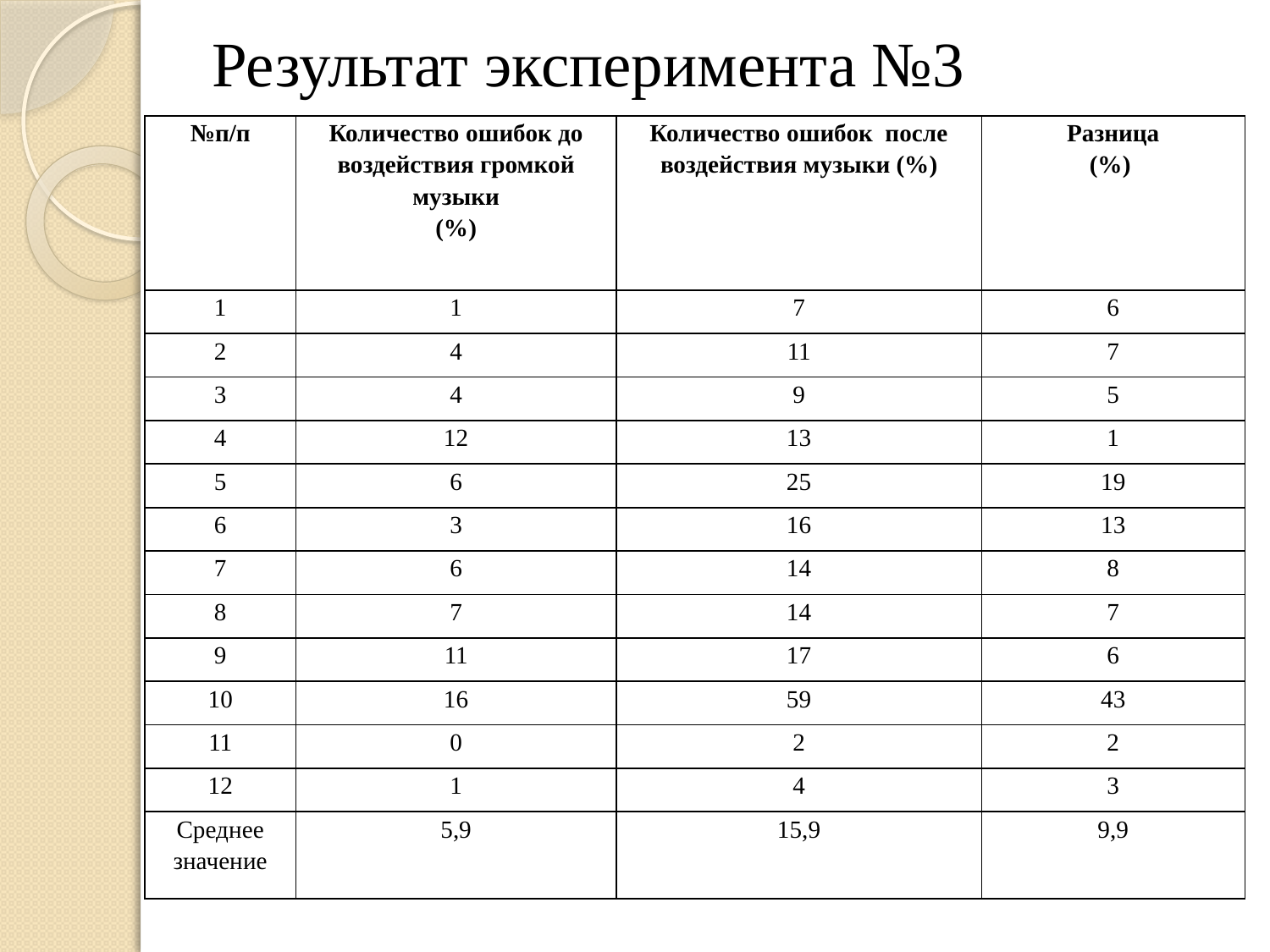

# Результат эксперимента №3
| №п/п | Количество ошибок до воздействия громкой музыки (%) | Количество ошибок после воздействия музыки (%) | Разница (%) |
| --- | --- | --- | --- |
| 1 | 1 | 7 | 6 |
| 2 | 4 | 11 | 7 |
| 3 | 4 | 9 | 5 |
| 4 | 12 | 13 | 1 |
| 5 | 6 | 25 | 19 |
| 6 | 3 | 16 | 13 |
| 7 | 6 | 14 | 8 |
| 8 | 7 | 14 | 7 |
| 9 | 11 | 17 | 6 |
| 10 | 16 | 59 | 43 |
| 11 | 0 | 2 | 2 |
| 12 | 1 | 4 | 3 |
| Среднее значение | 5,9 | 15,9 | 9,9 |